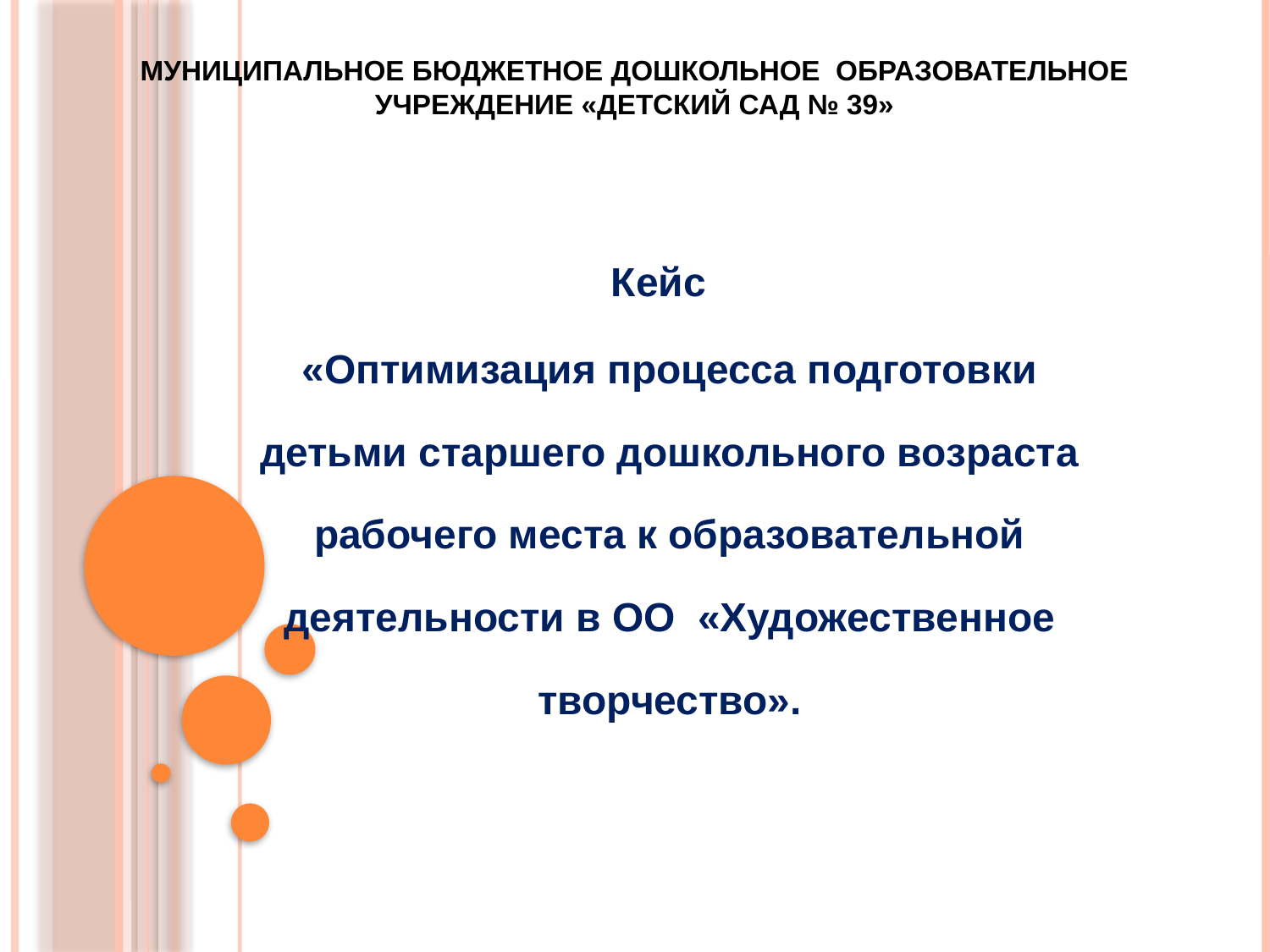

# Муниципальное бюджетное дошкольное  образовательное учреждение «Детский сад № 39»
Кейс
«Оптимизация процесса подготовки детьми старшего дошкольного возраста рабочего места к образовательной деятельности в ОО  «Художественное творчество».